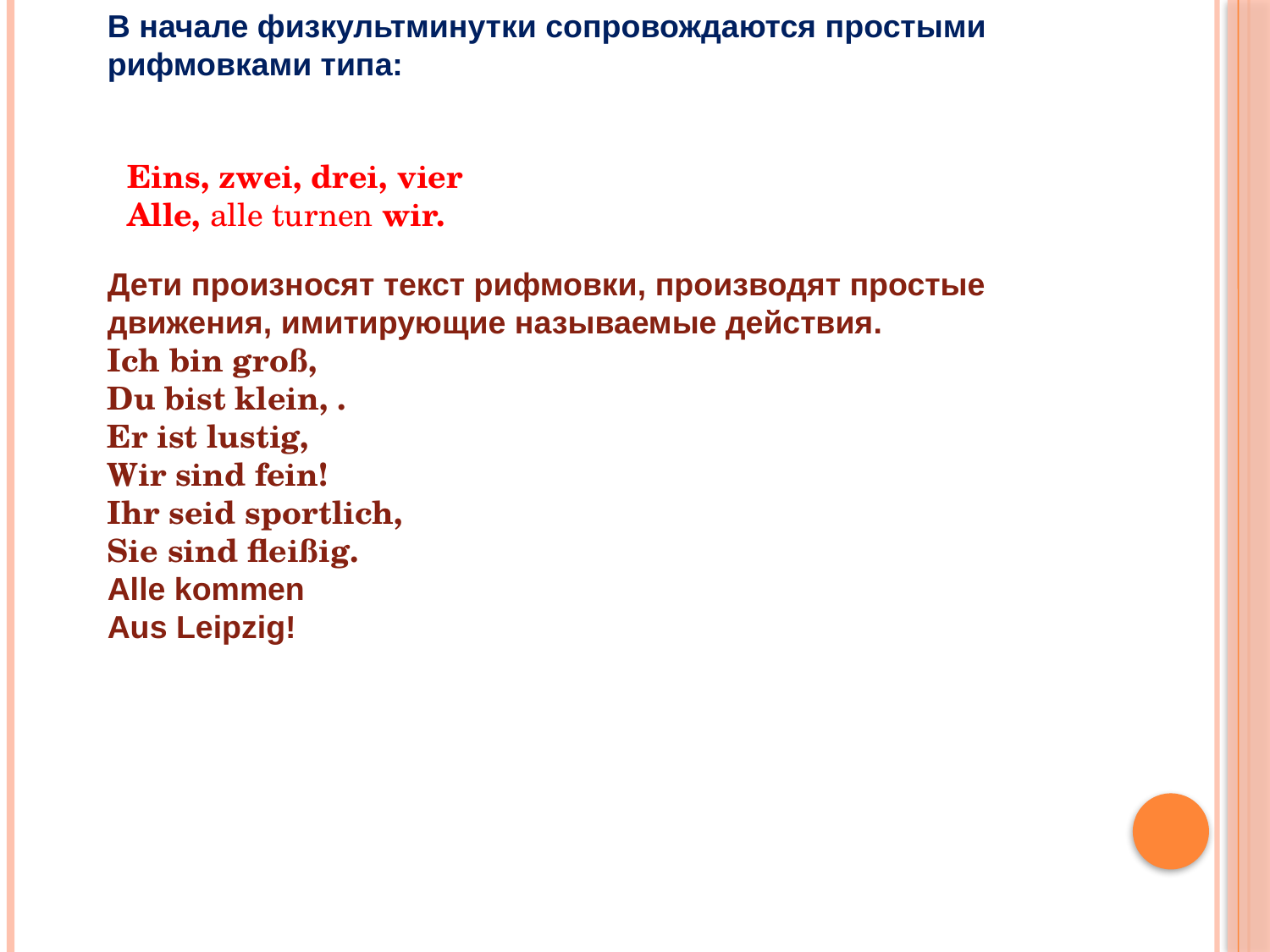

В начале физкультминутки сопровождаются простыми рифмовками типа:
Eins, zwei, drei, vier
Alle, alle turnen wir.
Дети произносят текст рифмовки, производят простые движения, имитирующие называемые действия.
Ich bin groß,
Du bist klein, .
Er ist lustig,
Wir sind fein!
Ihr seid sportlich,
Sie sind fleißig.
Alle kommen
Aus Leipzig!